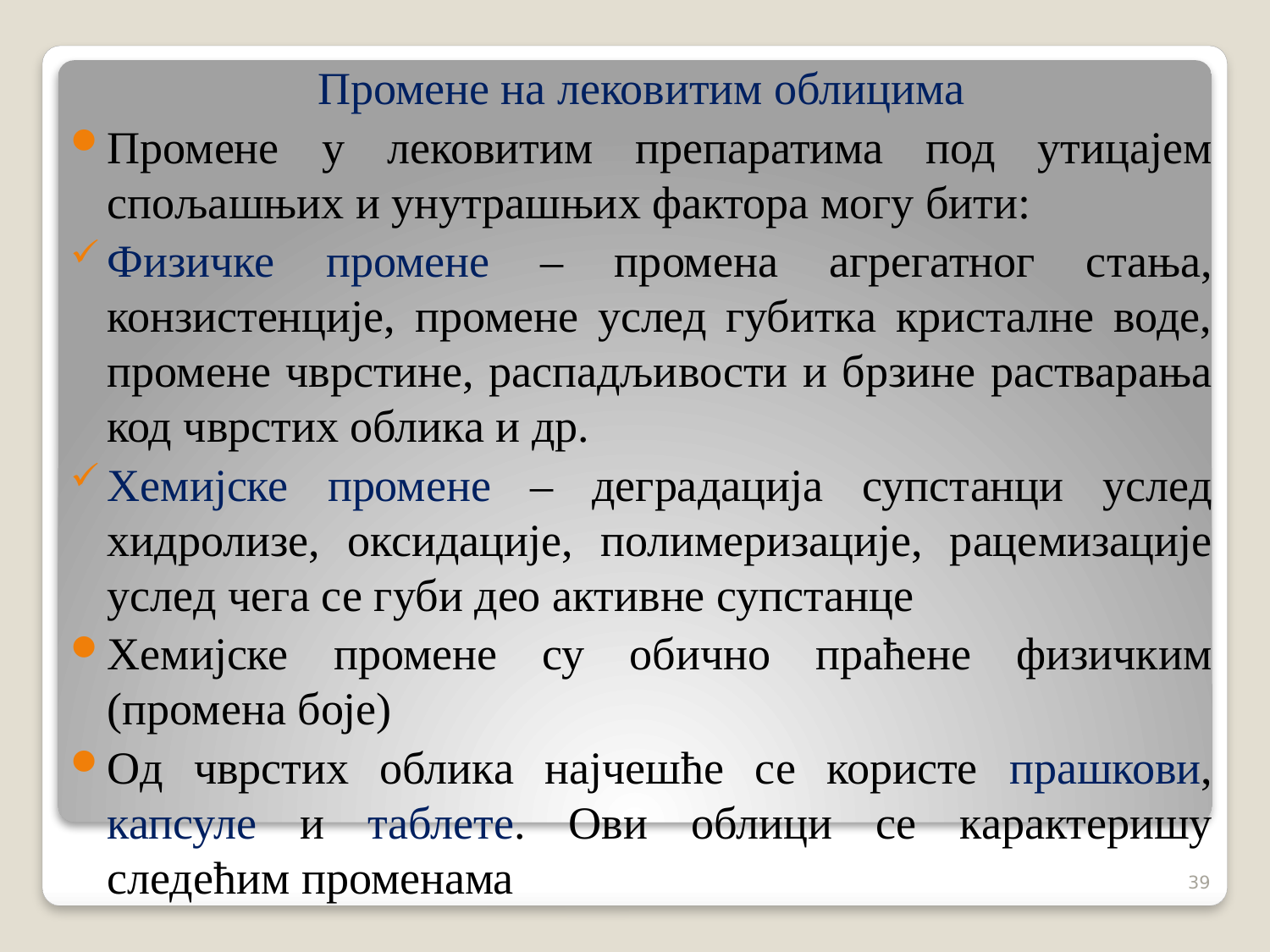

Промене на лековитим облицима
Промене у лековитим препаратима под утицајем спољашњих и унутрашњих фактора могу бити:
Физичке промене – промена агрегатног стања, конзистенције, промене услед губитка кристалне воде, промене чврстине, распадљивости и брзине растварања код чврстих облика и др.
Хемијске промене – деградација супстанци услед хидролизе, оксидације, полимеризације, рацемизације услед чега се губи део активне супстанце
Хемијске промене су обично праћене физичким (промена боје)
Од чврстих облика најчешће се користе прашкови, капсуле и таблете. Ови облици се карактеришу следећим променама
39